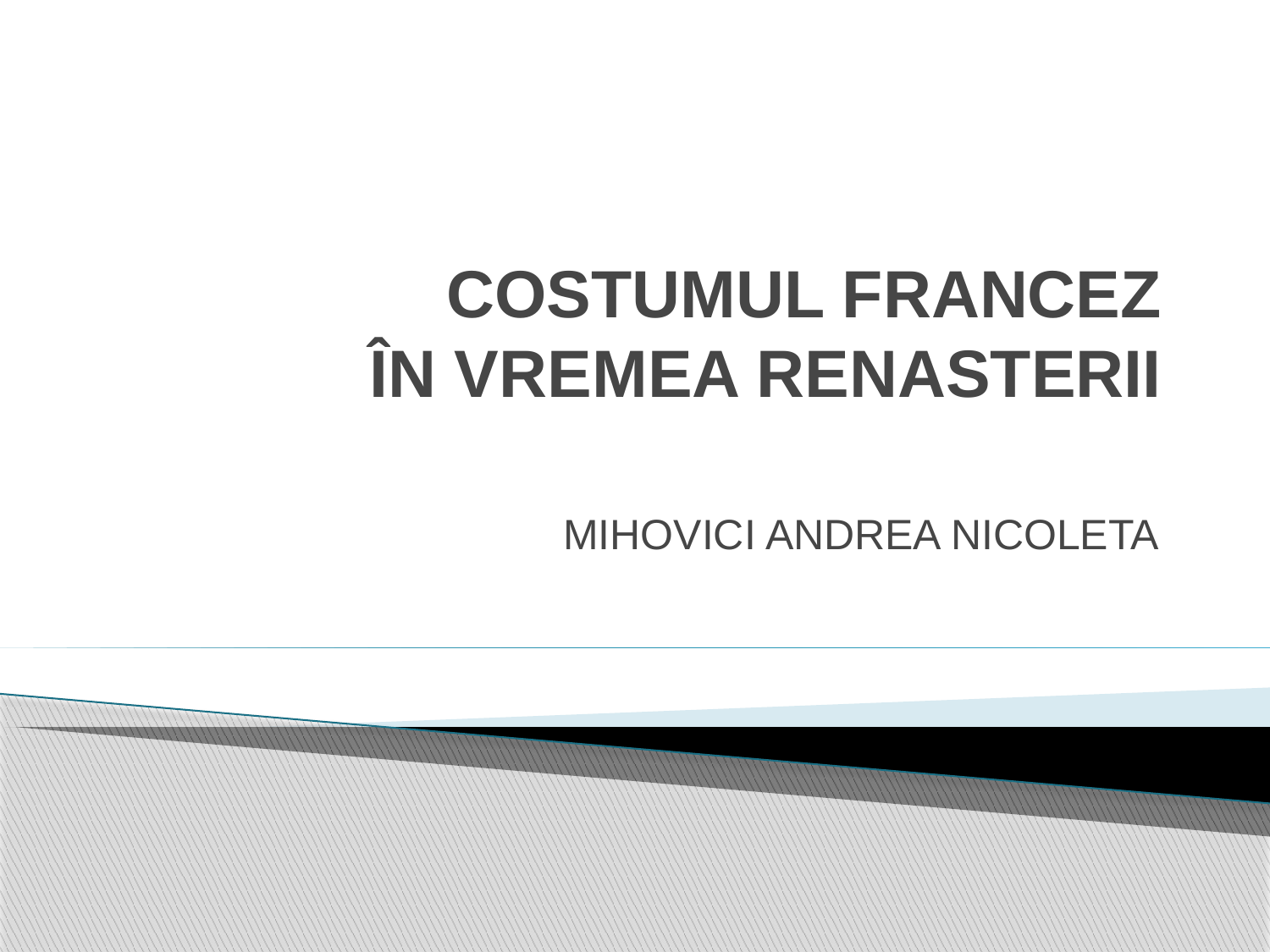

# COSTUMUL FRANCEZ ÎN VREMEA RENASTERII
MIHOVICI ANDREA NICOLETA